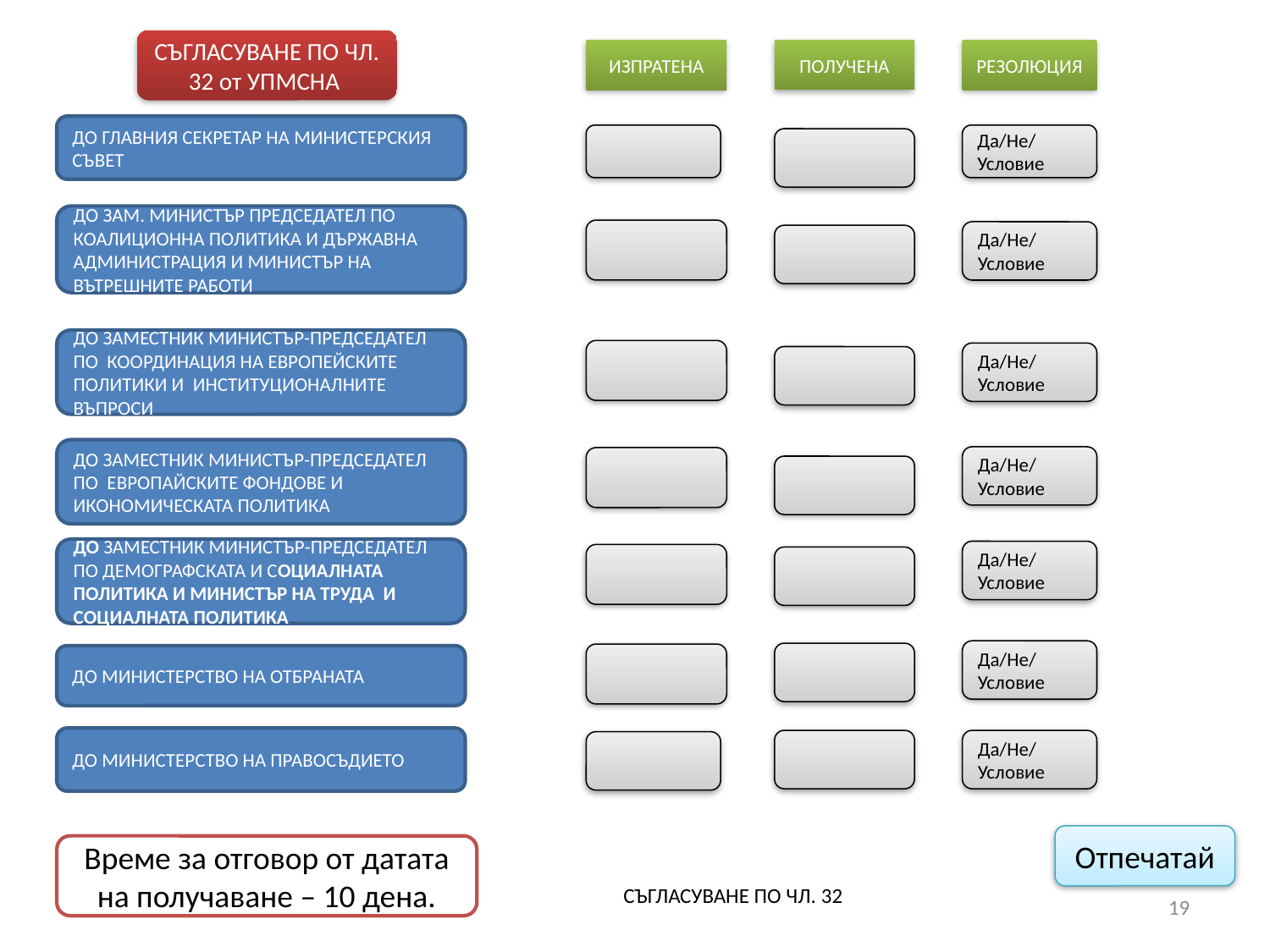

съгласуване по чл. 32 от УПМСНА
ИЗПРАТЕНА
ПОЛУЧЕНА
РЕЗОЛЮЦИЯ
ДО ГЛАВНИЯ СЕКРЕТАР НА МИНИСТЕРСКИЯ СЪВЕТ

Да/Не/Условие

ДО ЗАМ. МИНИСТЪР ПРЕДСЕДАТЕЛ ПО КОАЛИЦИОННА ПОЛИТИКА И ДЪРЖАВНА АДМИНИСТРАЦИЯ И МИНИСТЪР НА ВЪТРЕШНИТЕ РАБОТИ

Да/Не/Условие

ДО ЗАМЕСТНИК МИНИСТЪР-ПРЕДСЕДАТЕЛ ПО  КООРДИНАЦИЯ НА ЕВРОПЕЙСКИТЕ ПОЛИТИКИ И  ИНСТИТУЦИОНАЛНИТЕ ВЪПРОСИ

Да/Не/Условие

ДО ЗАМЕСТНИК МИНИСТЪР-ПРЕДСЕДАТЕЛ ПО  ЕВРОПАЙСКИТЕ ФОНДОВЕ И ИКОНОМИЧЕСКАТА ПОЛИТИКА
Да/Не/Условие

ДО ЗАМЕСТНИК МИНИСТЪР-ПРЕДСЕДАТЕЛ  ПО ДЕМОГРАФСКАТА И СОЦИАЛНАТА ПОЛИТИКА И МИНИСТЪР НА ТРУДА  И СОЦИАЛНАТА ПОЛИТИКА

Да/Не/Условие

Да/Не/Условие

ДО МИНИСТЕРСТВО НА ОТБРАНАТА

ДО МИНИСТЕРСТВО НА ПРАВОСЪДИЕТО

Да/Не/Условие

Отпечатай
Време за отговор от датата на получаване – 10 дена.
съгласуване по Чл. 32
19